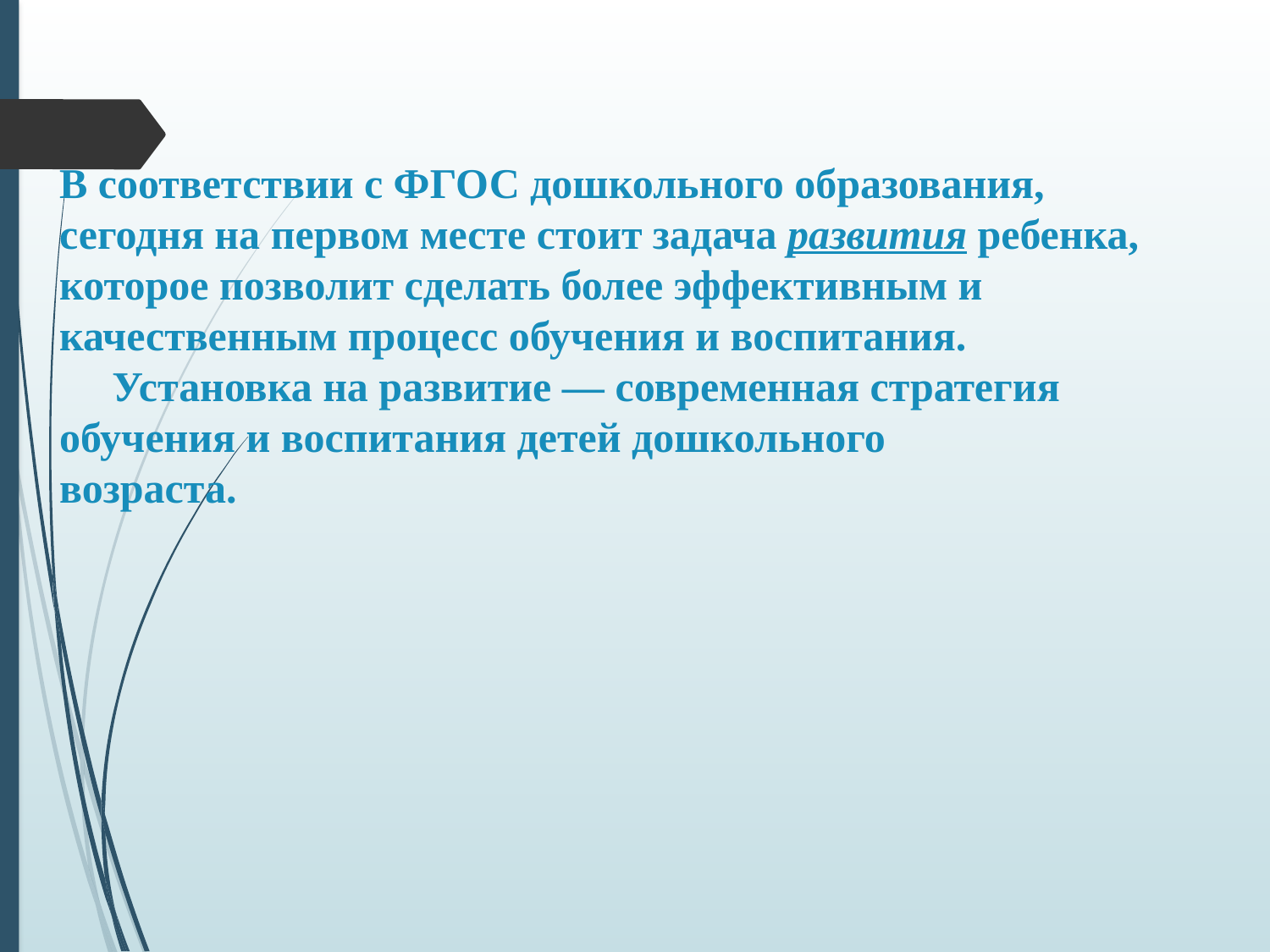

В соответствии с ФГОС дошкольного образования,
сегодня на первом месте стоит задача развития ребенка,
которое позволит сделать более эффективным и
качественным процесс обучения и воспитания.
     Установка на развитие — современная стратегия
обучения и воспитания детей дошкольного
возраста.